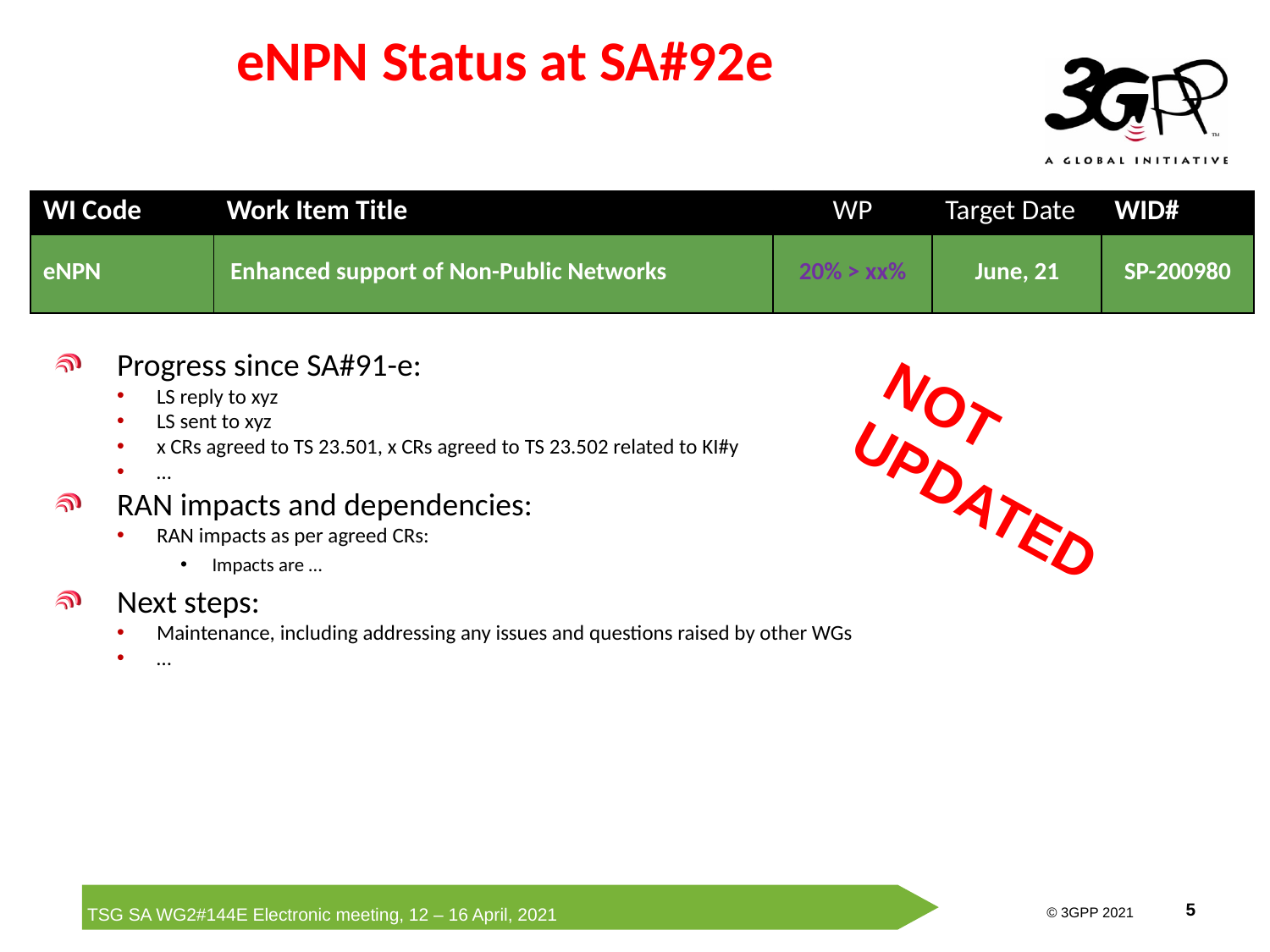

# eNPN Status at SA#92e
| WI Code | Work Item Title | WP | Target Date | WID# |
| --- | --- | --- | --- | --- |
| eNPN | Enhanced support of Non-Public Networks | 20% > xx% | June, 21 | SP-200980 |
Progress since SA#91-e:
LS reply to xyz
LS sent to xyz
x CRs agreed to TS 23.501, x CRs agreed to TS 23.502 related to KI#y
…
RAN impacts and dependencies:
RAN impacts as per agreed CRs:
Impacts are …
Next steps:
Maintenance, including addressing any issues and questions raised by other WGs
…

NOT UPDATED